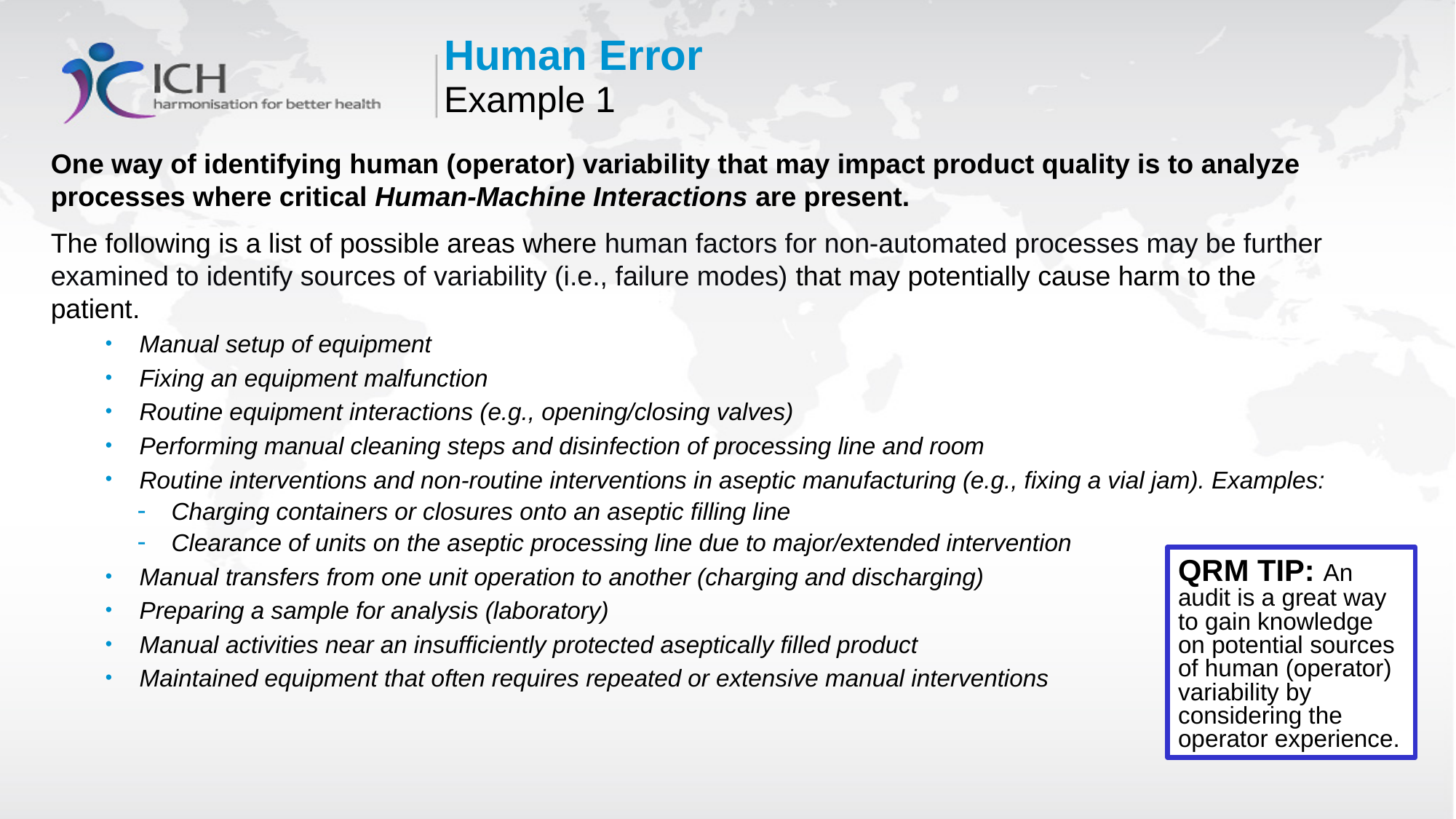

# Human Error Example 1
One way of identifying human (operator) variability that may impact product quality is to analyze processes where critical Human-Machine Interactions are present.
The following is a list of possible areas where human factors for non-automated processes may be further examined to identify sources of variability (i.e., failure modes) that may potentially cause harm to the patient.
Manual setup of equipment
Fixing an equipment malfunction
Routine equipment interactions (e.g., opening/closing valves)
Performing manual cleaning steps and disinfection of processing line and room
Routine interventions and non-routine interventions in aseptic manufacturing (e.g., fixing a vial jam). Examples:
Charging containers or closures onto an aseptic filling line
Clearance of units on the aseptic processing line due to major/extended intervention
Manual transfers from one unit operation to another (charging and discharging)
Preparing a sample for analysis (laboratory)
Manual activities near an insufficiently protected aseptically filled product
Maintained equipment that often requires repeated or extensive manual interventions

QRM TIP: An audit is a great way to gain knowledge on potential sources of human (operator) variability by considering the operator experience.